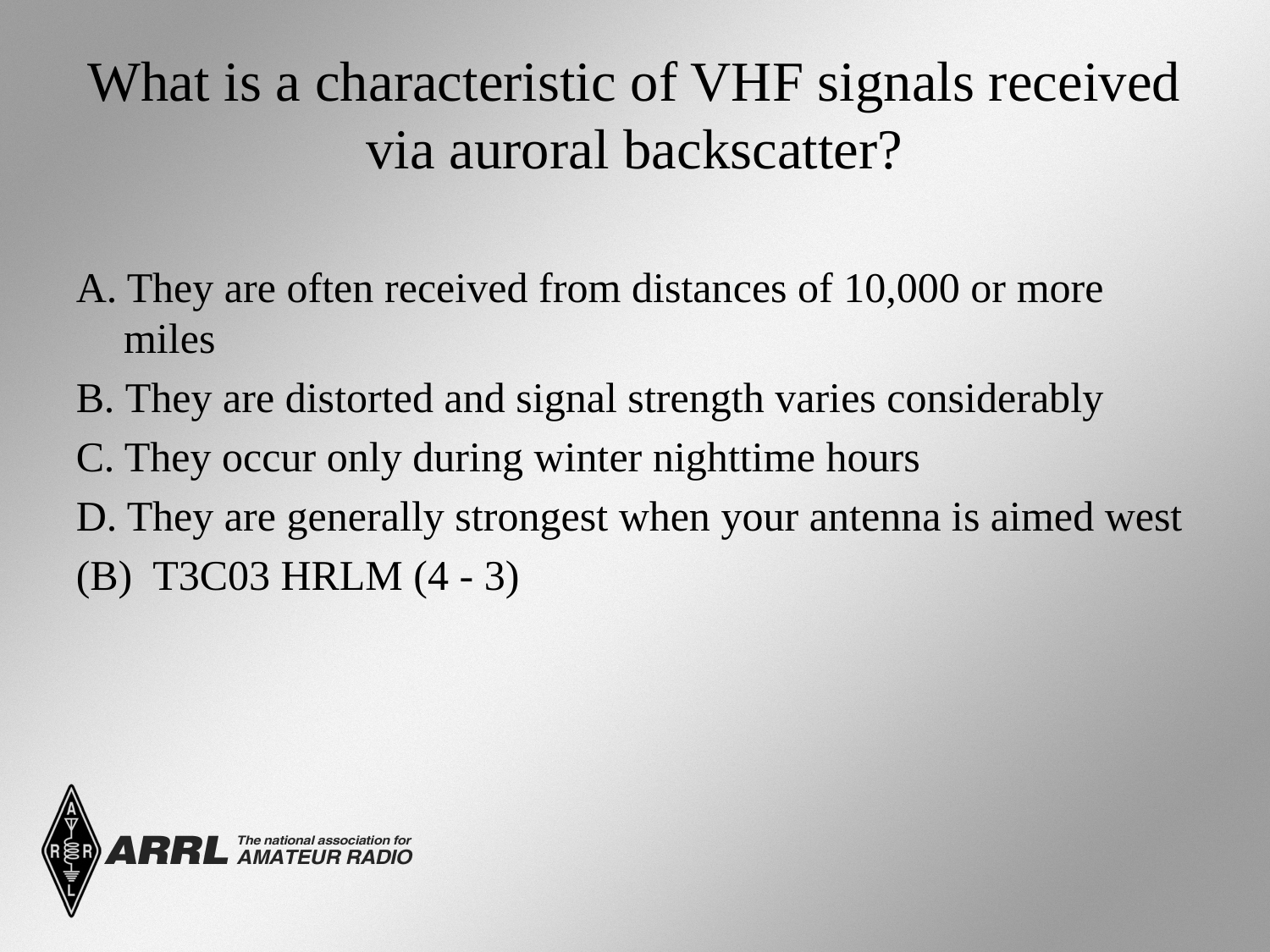

# What is a characteristic of VHF signals received via auroral backscatter?
A. They are often received from distances of 10,000 or more miles
B. They are distorted and signal strength varies considerably
C. They occur only during winter nighttime hours
D. They are generally strongest when your antenna is aimed west
(B)  T3C03 HRLM (4 - 3)